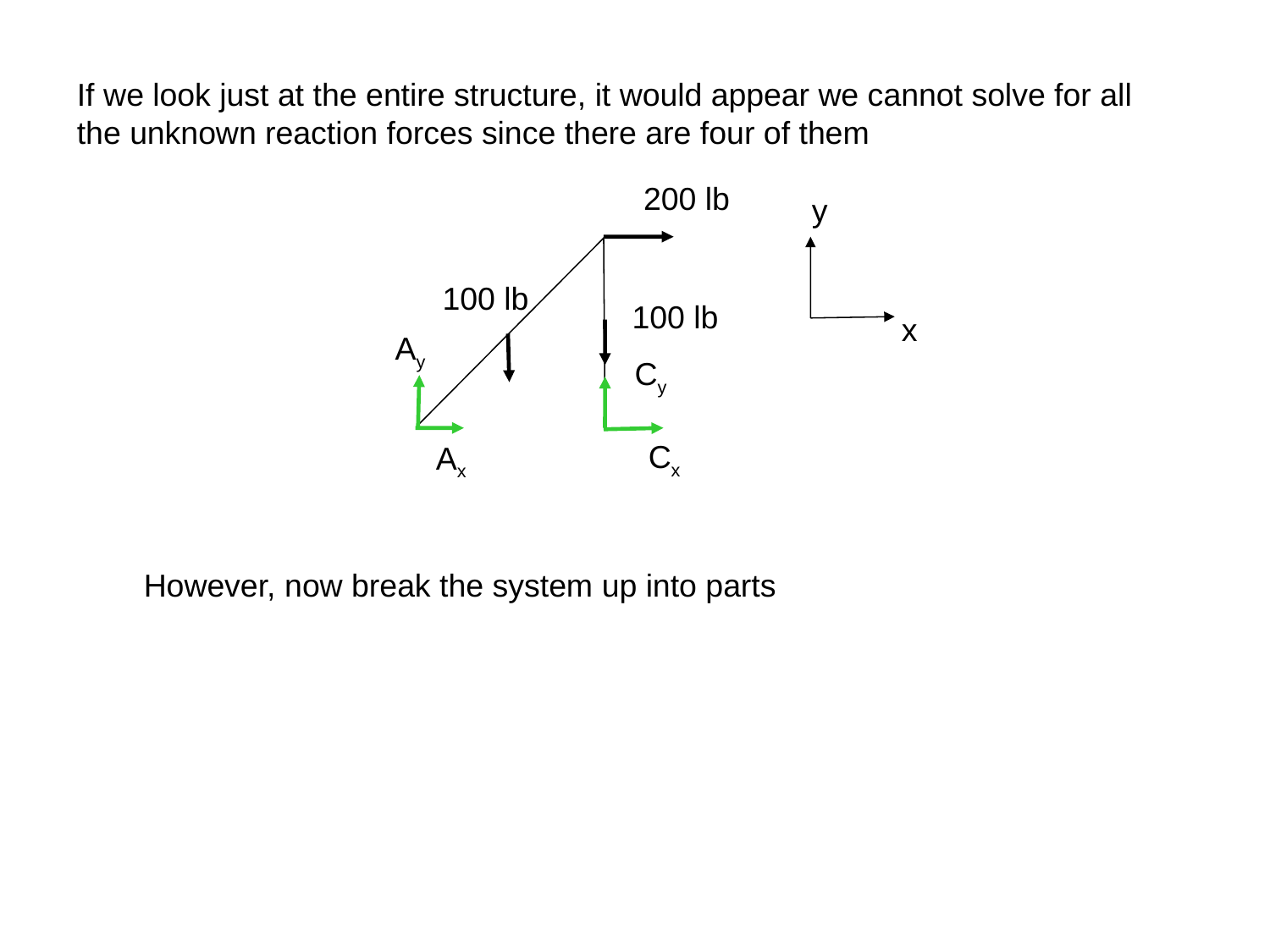

If we look just at the entire structure, it would appear we cannot solve for all the unknown reaction forces since there are four of them
200 lb
y

100 lb
100 lb
x

Ay

Cy

Cx
Ax
However, now break the system up into parts